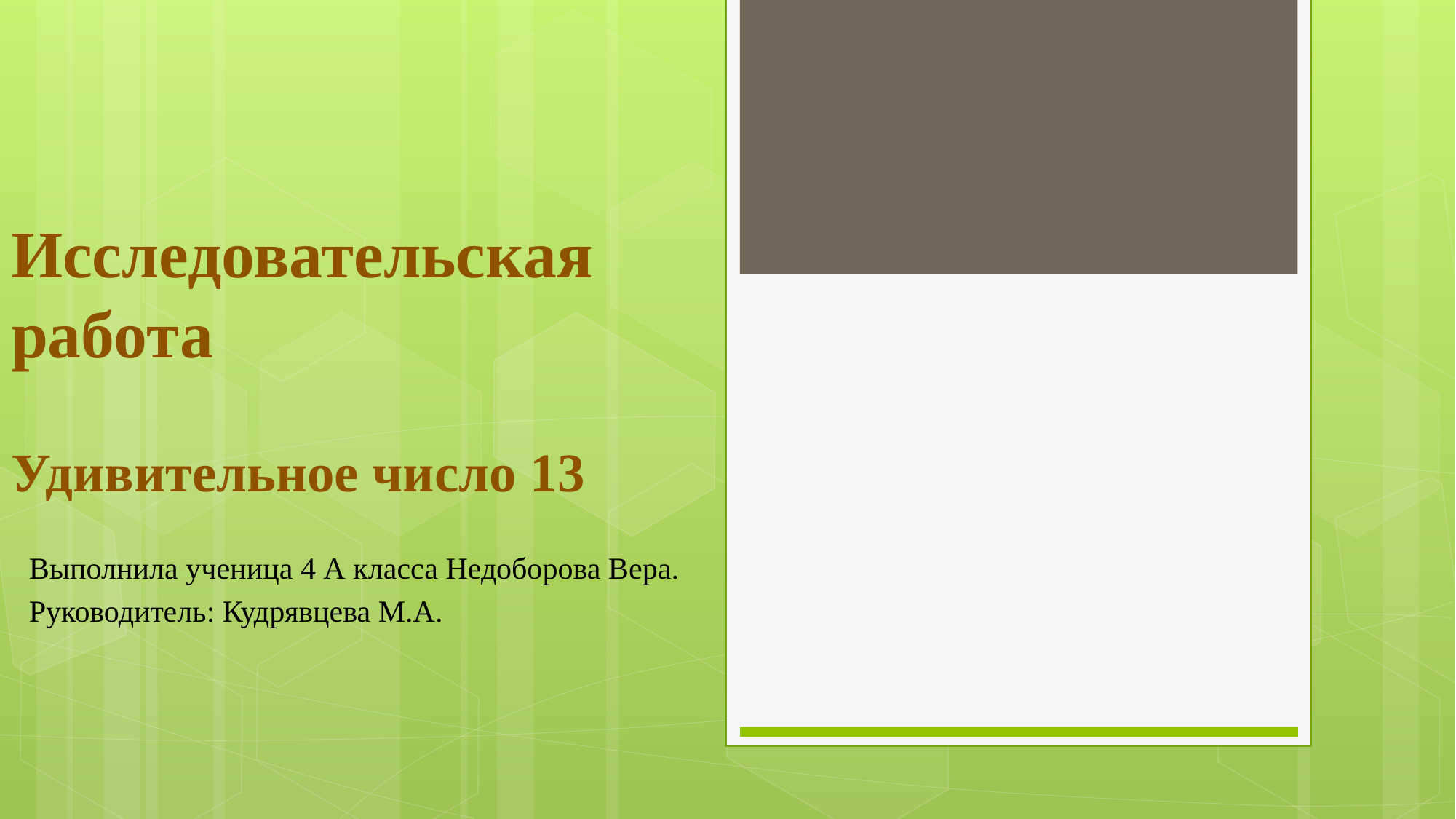

# Исследовательская работа Удивительное число 13
Выполнила ученица 4 А класса Недоборова Вера.
Руководитель: Кудрявцева М.А.